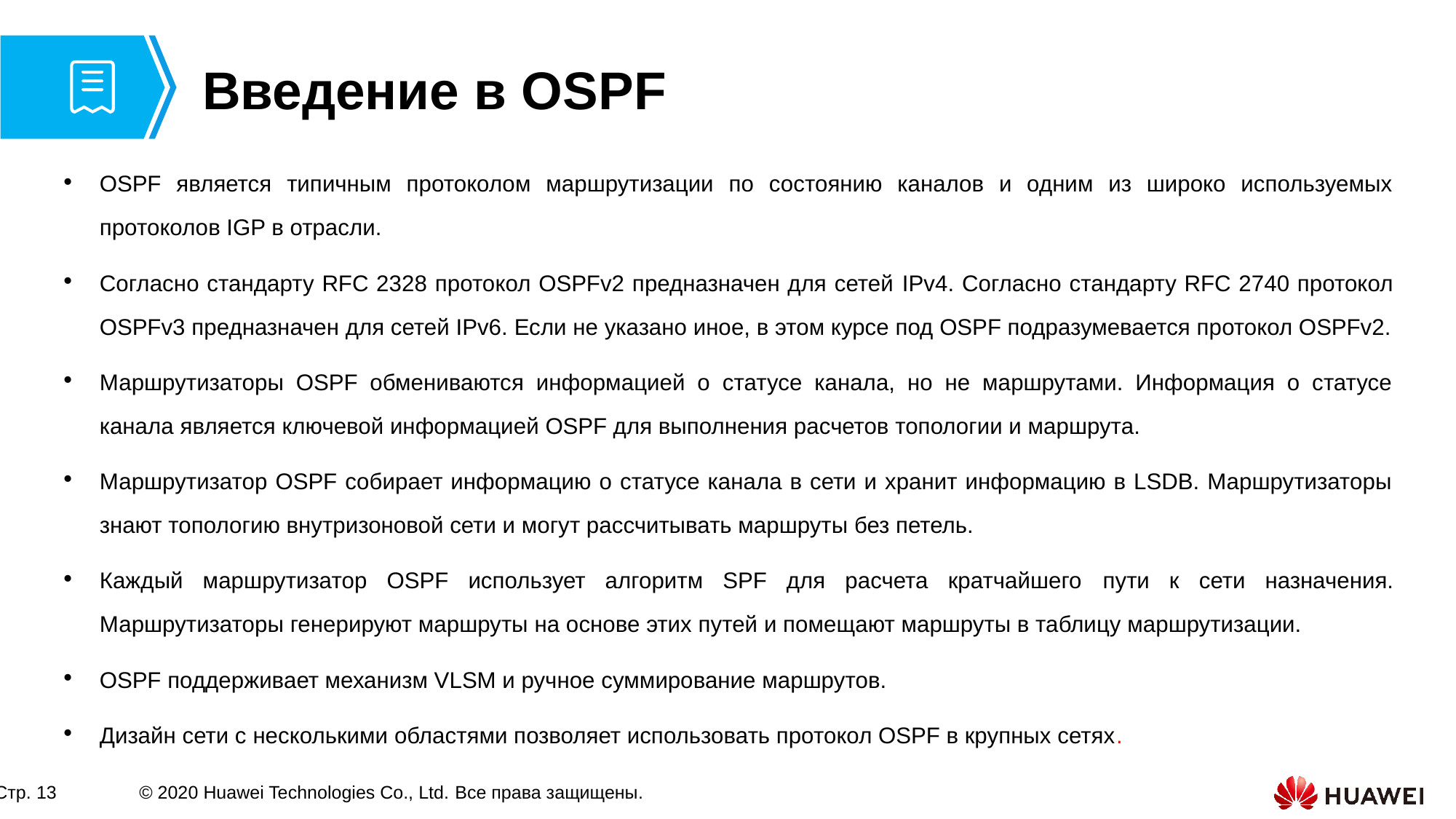

# Введение в OSPF
OSPF является типичным протоколом маршрутизации по состоянию каналов и одним из широко используемых протоколов IGP в отрасли.
Согласно стандарту RFC 2328 протокол OSPFv2 предназначен для сетей IPv4. Согласно стандарту RFC 2740 протокол OSPFv3 предназначен для сетей IPv6. Если не указано иное, в этом курсе под OSPF подразумевается протокол OSPFv2.
Маршрутизаторы OSPF обмениваются информацией о статусе канала, но не маршрутами. Информация о статусе канала является ключевой информацией OSPF для выполнения расчетов топологии и маршрута.
Маршрутизатор OSPF собирает информацию о статусе канала в сети и хранит информацию в LSDB. Маршрутизаторы знают топологию внутризоновой сети и могут рассчитывать маршруты без петель.
Каждый маршрутизатор OSPF использует алгоритм SPF для расчета кратчайшего пути к сети назначения. Маршрутизаторы генерируют маршруты на основе этих путей и помещают маршруты в таблицу маршрутизации.
OSPF поддерживает механизм VLSM и ручное суммирование маршрутов.
Дизайн сети с несколькими областями позволяет использовать протокол OSPF в крупных сетях.